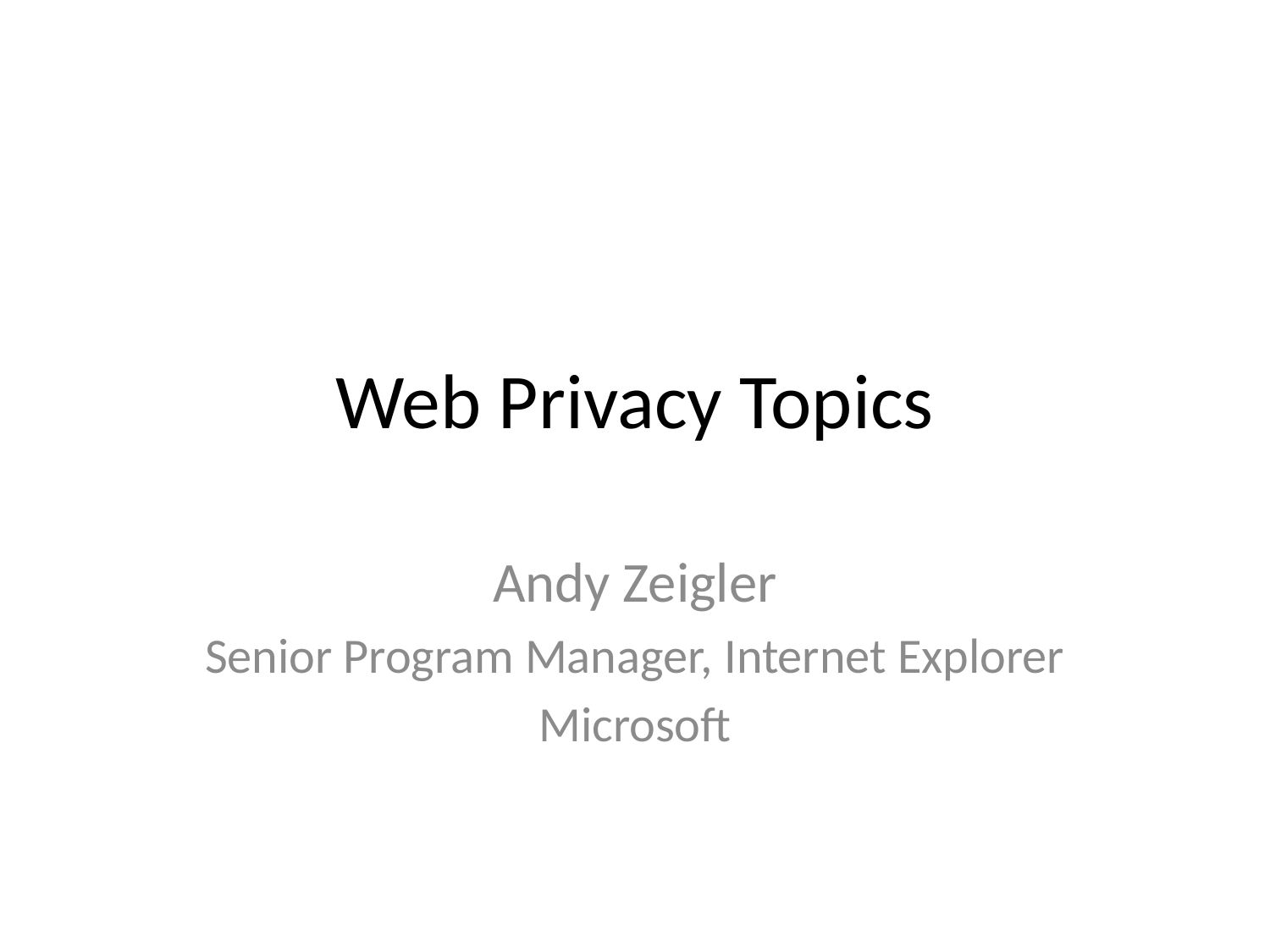

# Web Privacy Topics
Andy Zeigler
Senior Program Manager, Internet Explorer
Microsoft